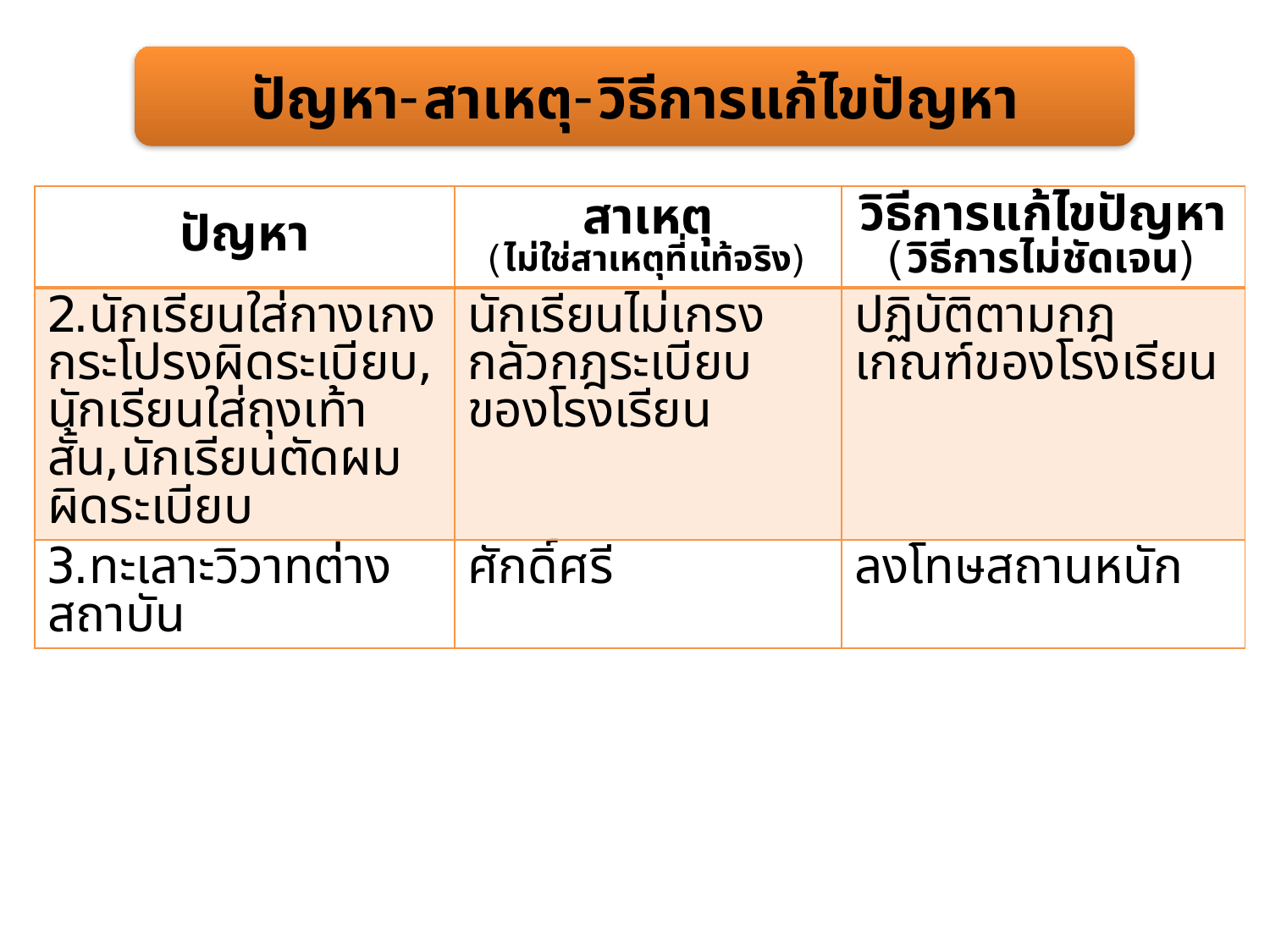

ปัญหา-สาเหตุ-วิธีการแก้ไขปัญหา
| ปัญหา | สาเหตุ (ไม่ใช่สาเหตุที่แท้จริง) | วิธีการแก้ไขปัญหา (วิธีการไม่ชัดเจน) |
| --- | --- | --- |
| 2.นักเรียนใส่กางเกง กระโปรงผิดระเบียบ, นักเรียนใส่ถุงเท้าสั้น,นักเรียนตัดผมผิดระเบียบ | นักเรียนไม่เกรงกลัวกฎระเบียบของโรงเรียน | ปฏิบัติตามกฎเกณฑ์ของโรงเรียน |
| 3.ทะเลาะวิวาทต่างสถาบัน | ศักดิ์ศรี | ลงโทษสถานหนัก |